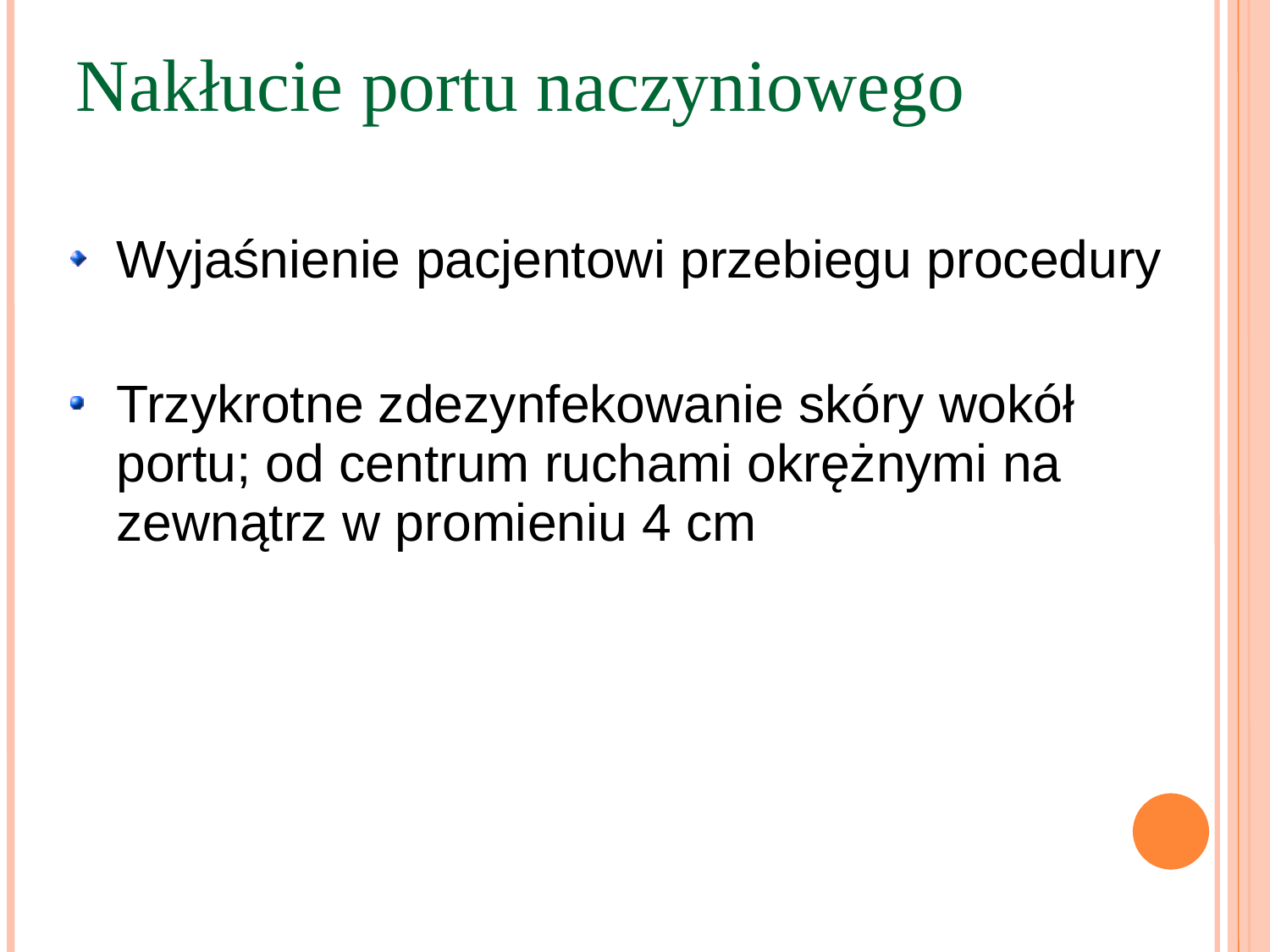

Nakłucie portu naczyniowego
Wyjaśnienie pacjentowi przebiegu procedury

Trzykrotne zdezynfekowanie skóry wokół portu; od centrum ruchami okrężnymi na zewnątrz w promieniu 4 cm